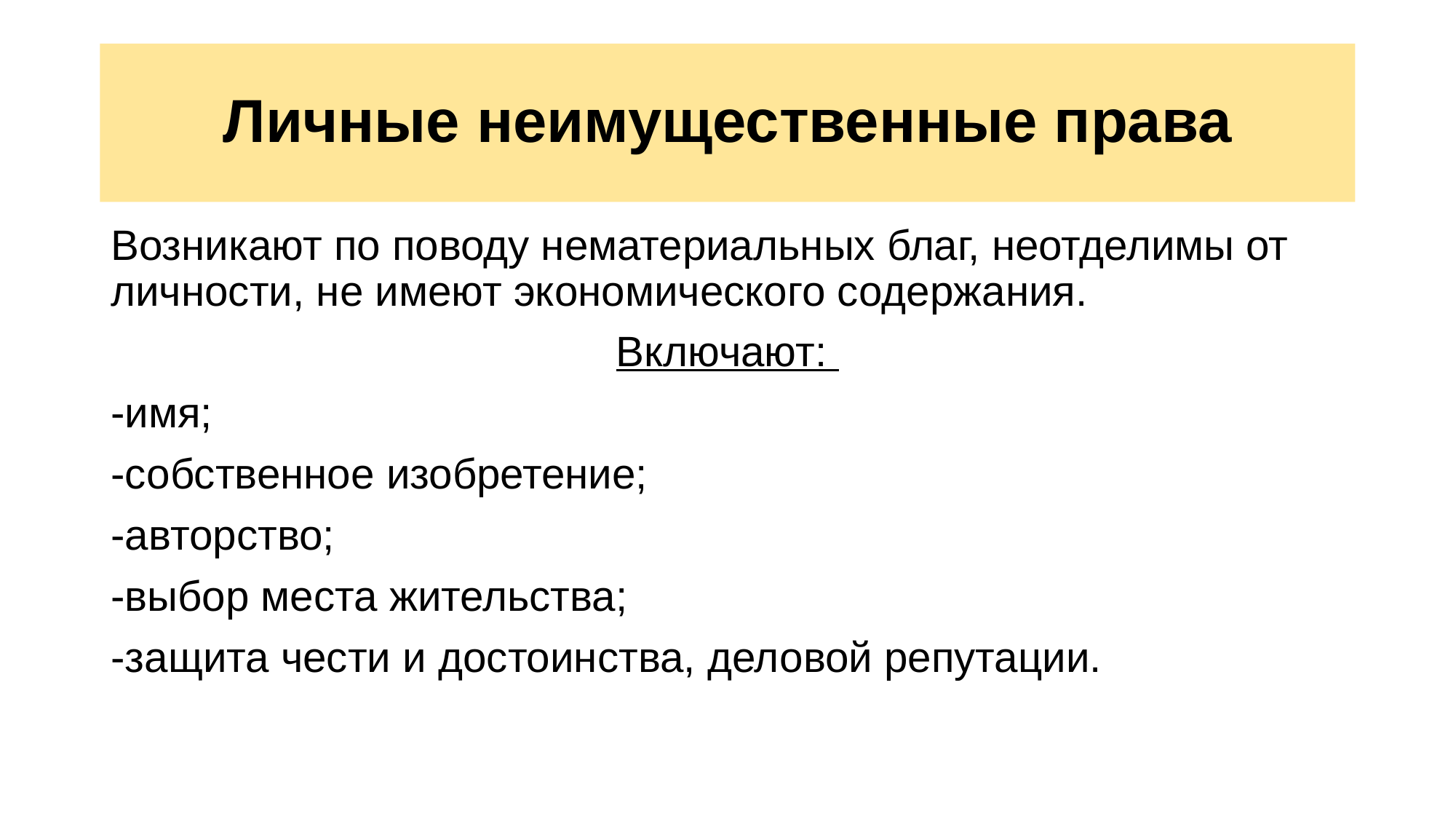

# Личные неимущественные права
Возникают по поводу нематериальных благ, неотделимы от личности, не имеют экономического содержания.
Включают:
-имя;
-собственное изобретение;
-авторство;
-выбор места жительства;
-защита чести и достоинства, деловой репутации.